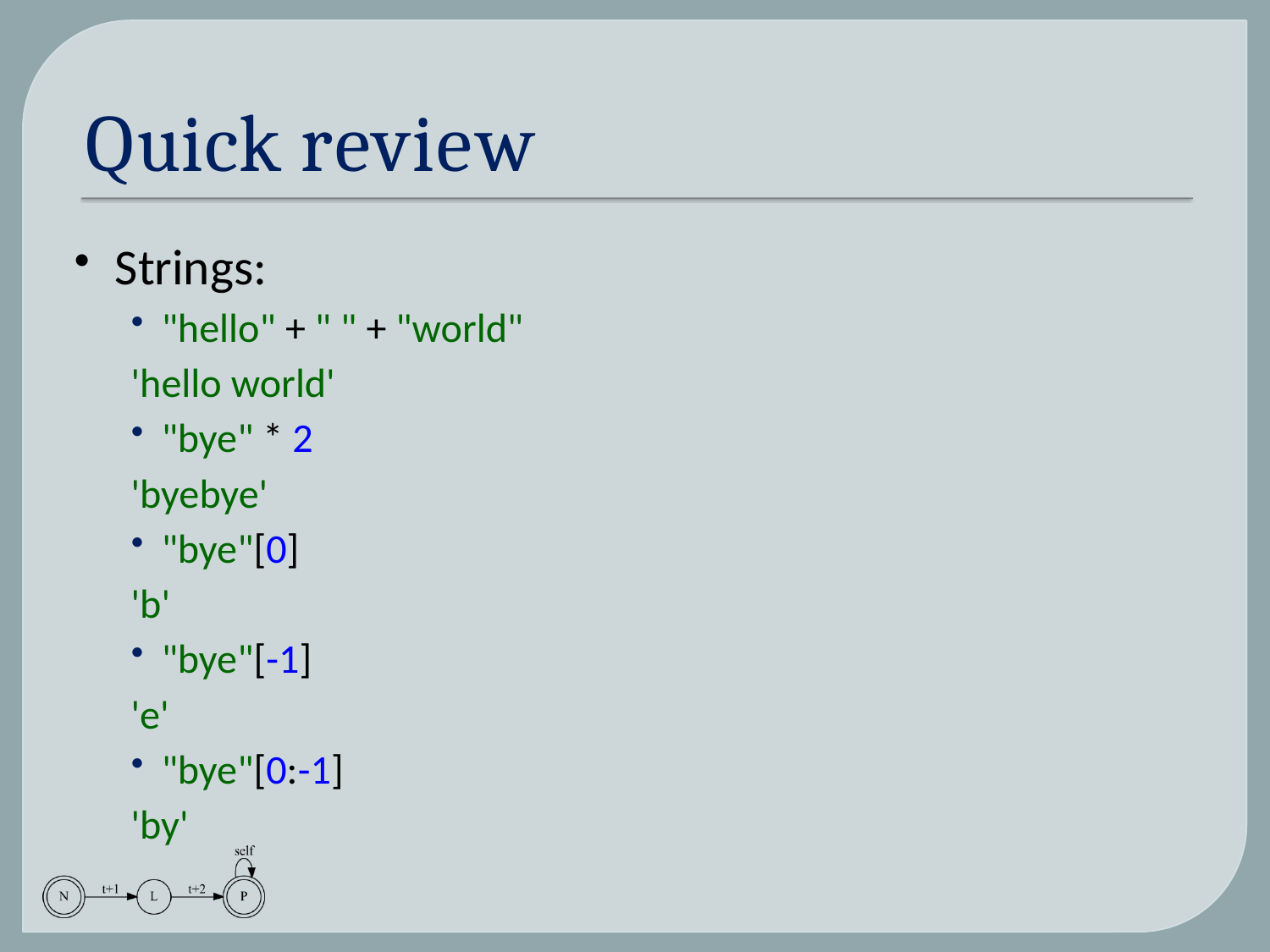

# Quick review
Strings:
"hello" + " " + "world"
'hello world'
"bye" * 2
'byebye'
"bye"[0]
'b'
"bye"[-1]
'e'
"bye"[0:-1]
'by'